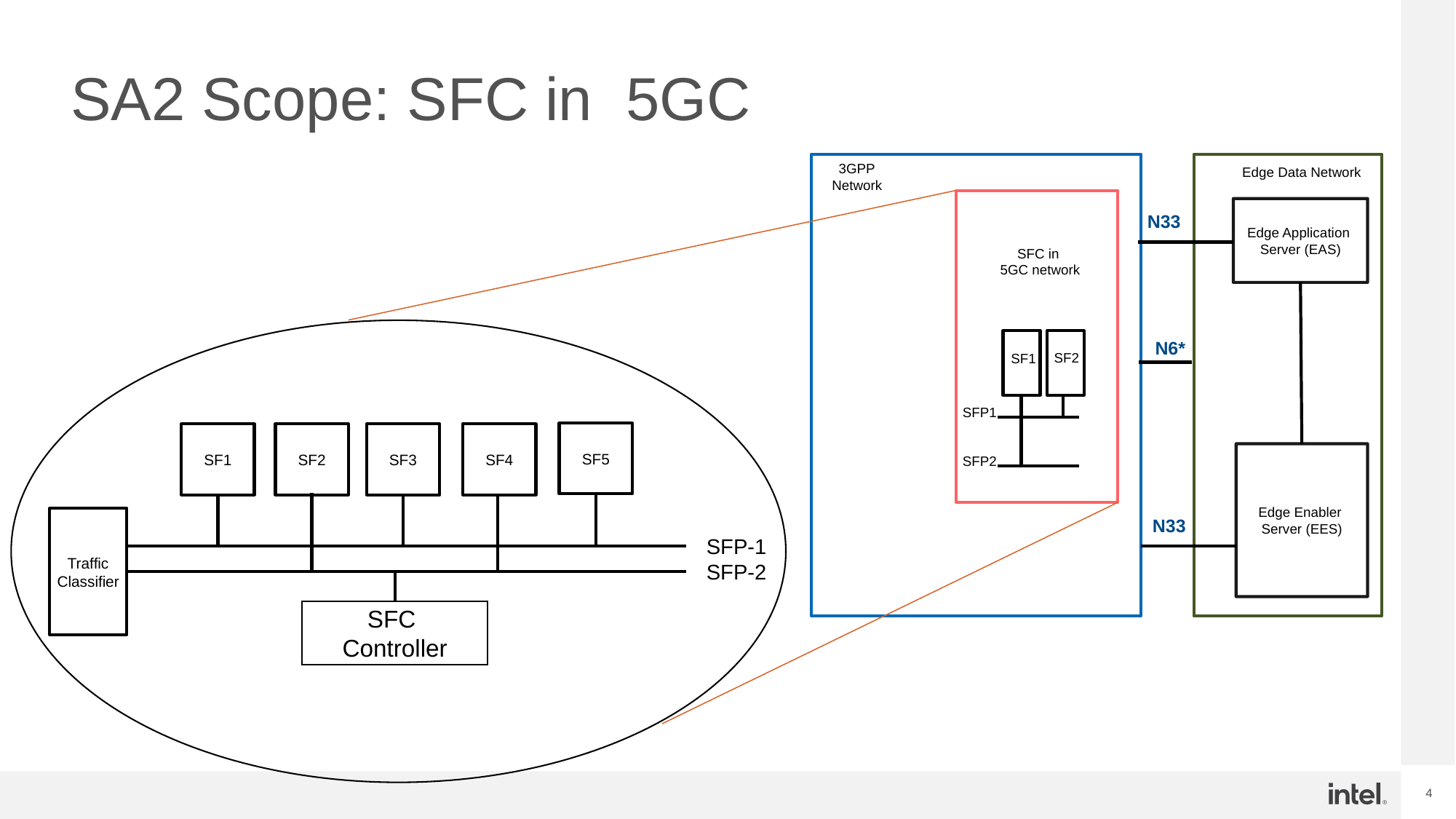

SA2 Scope: SFC in  5GC

3GPP
Network
Edge Data Network

Edge Application
Server (EAS)
N33
SFC in
5GC network

SF5
SF1
SF2
SF3
SF4
Traffic Classifier
SFP-1
SFP-2
SFC
Controller

N6*
SF2
SF1
SFP1
Edge Enabler
Server (EES)
SFP2
N33